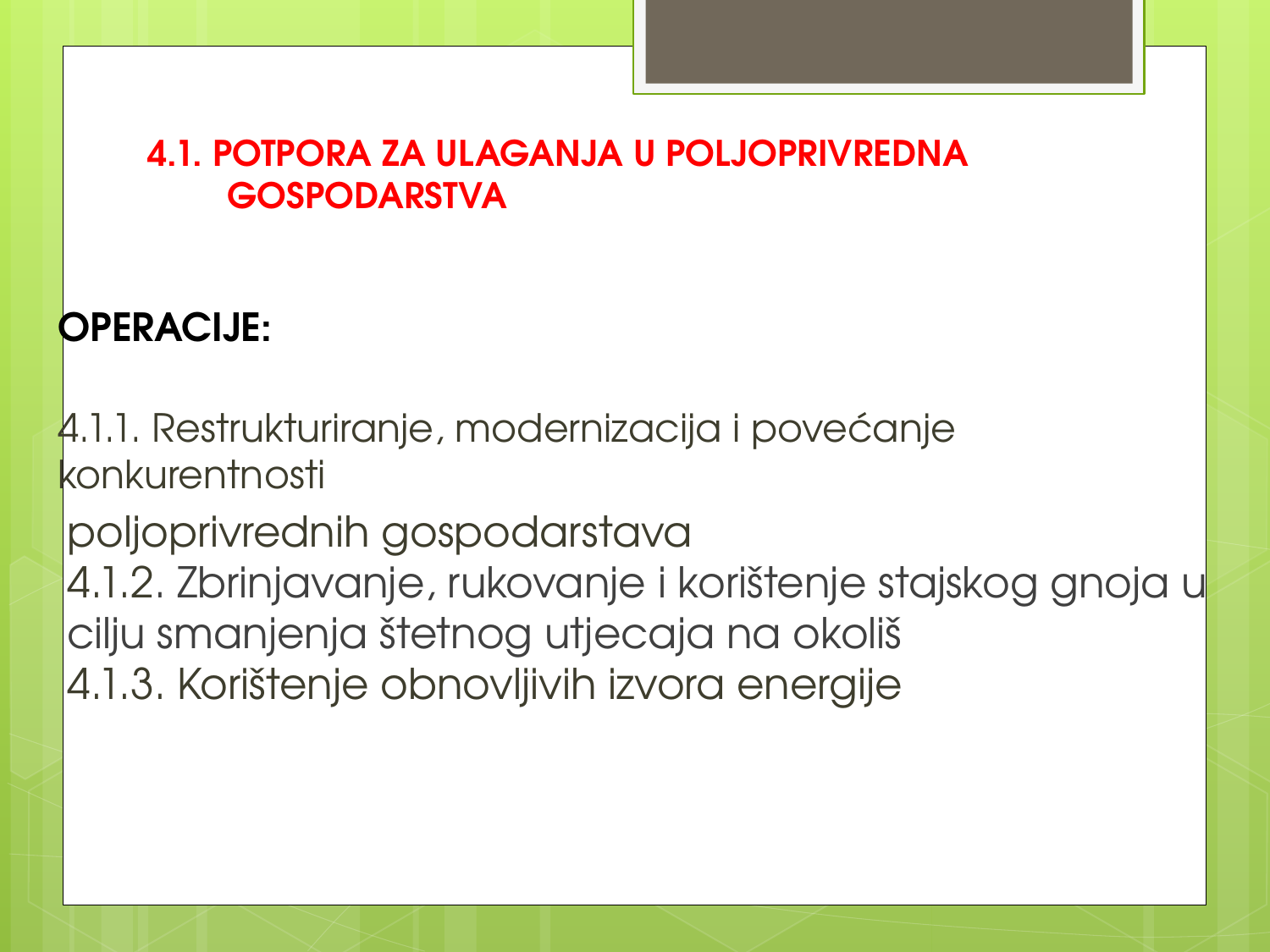

# 4.1. POTPORA ZA ULAGANJA U POLJOPRIVREDNA GOSPODARSTVA
OPERACIJE:
4.1.1. Restrukturiranje, modernizacija i povećanje konkurentnosti
poljoprivrednih gospodarstava
4.1.2. Zbrinjavanje, rukovanje i korištenje stajskog gnoja u cilju smanjenja štetnog utjecaja na okoliš
4.1.3. Korištenje obnovljivih izvora energije